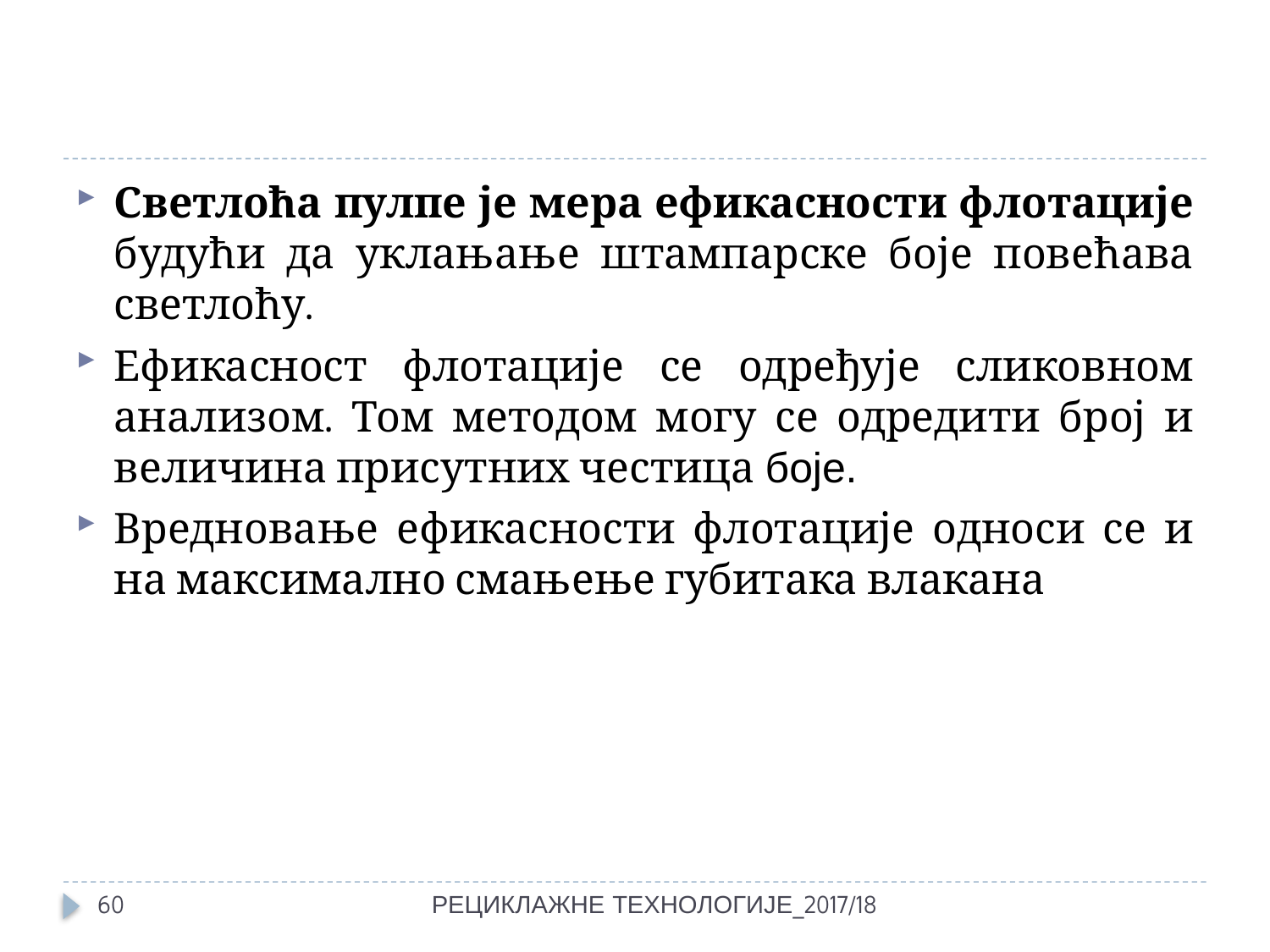

#
Светлоћа пулпе је мера ефикасности флотације будући да уклањање штампарске боје повећава светлоћу.
Ефикасност флотације се одређује сликовном анализом. Том методом могу се одредити број и величина присутних честица боје.
Вредновање ефикасности флотације односи се и на максимално смањење губитака влакана
60
РЕЦИКЛАЖНЕ ТЕХНОЛОГИЈЕ_2017/18